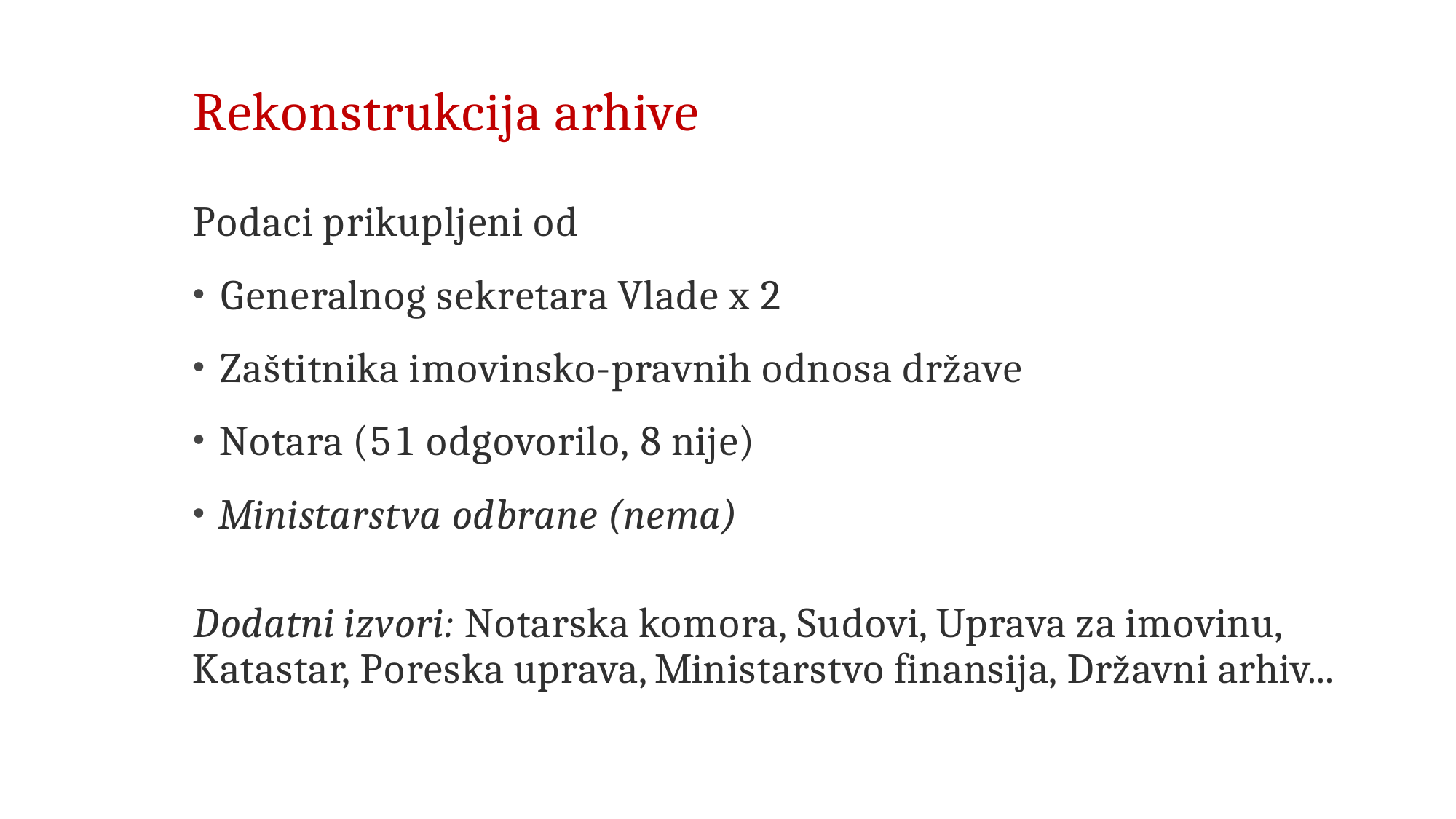

# Rekonstrukcija arhive
Podaci prikupljeni od
Generalnog sekretara Vlade x 2
Zaštitnika imovinsko-pravnih odnosa države
Notara (51 odgovorilo, 8 nije)
Ministarstva odbrane (nema)

Dodatni izvori: Notarska komora, Sudovi, Uprava za imovinu, Katastar, Poreska uprava, Ministarstvo finansija, Državni arhiv...